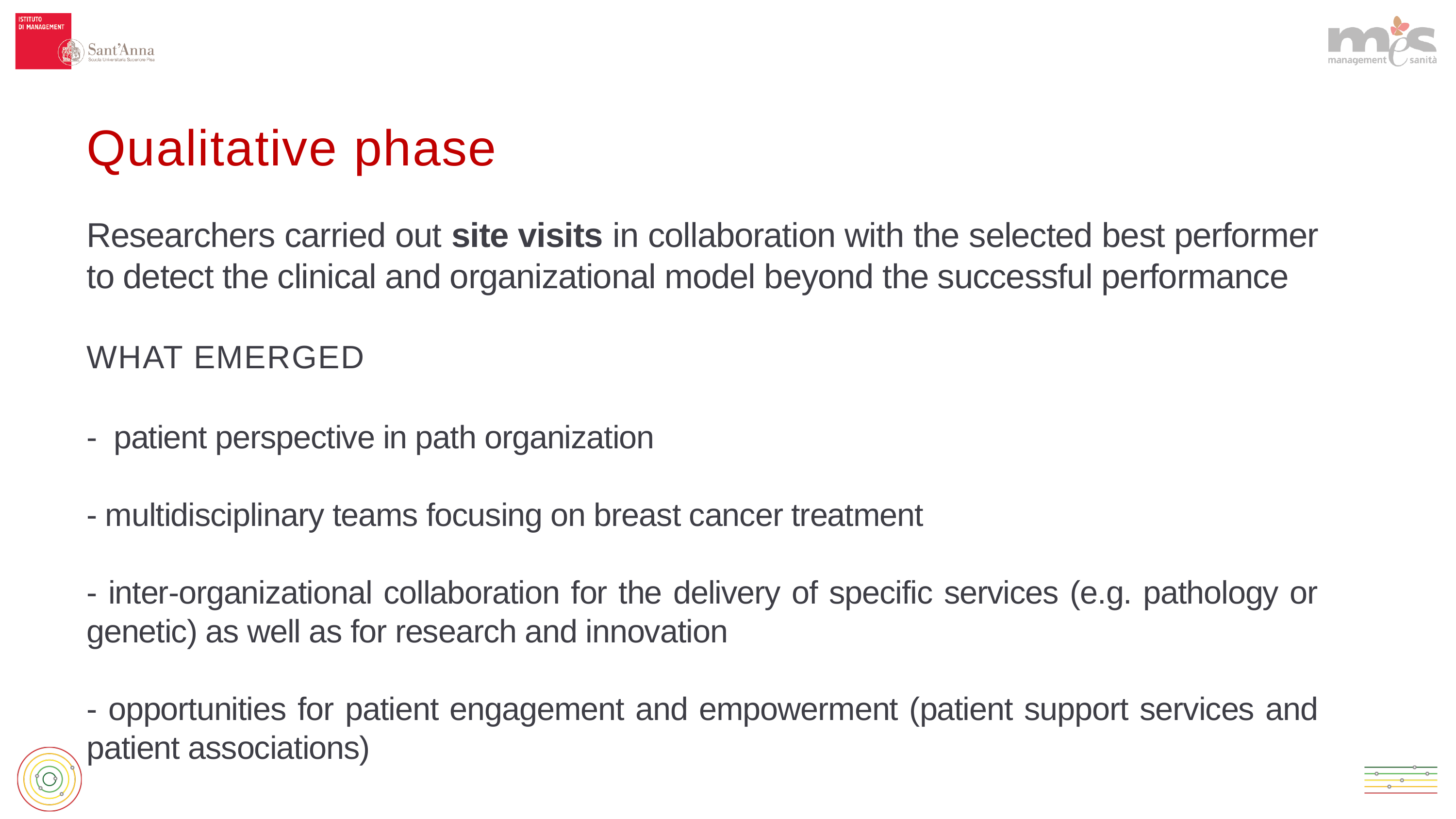

Qualitative phase
Researchers carried out site visits in collaboration with the selected best performer to detect the clinical and organizational model beyond the successful performance

WHAT EMERGED

-  patient perspective in path organization

- multidisciplinary teams focusing on breast cancer treatment

- inter-organizational collaboration for the delivery of specific services (e.g. pathology or genetic) as well as for research and innovation

- opportunities for patient engagement and empowerment (patient support services and patient associations)